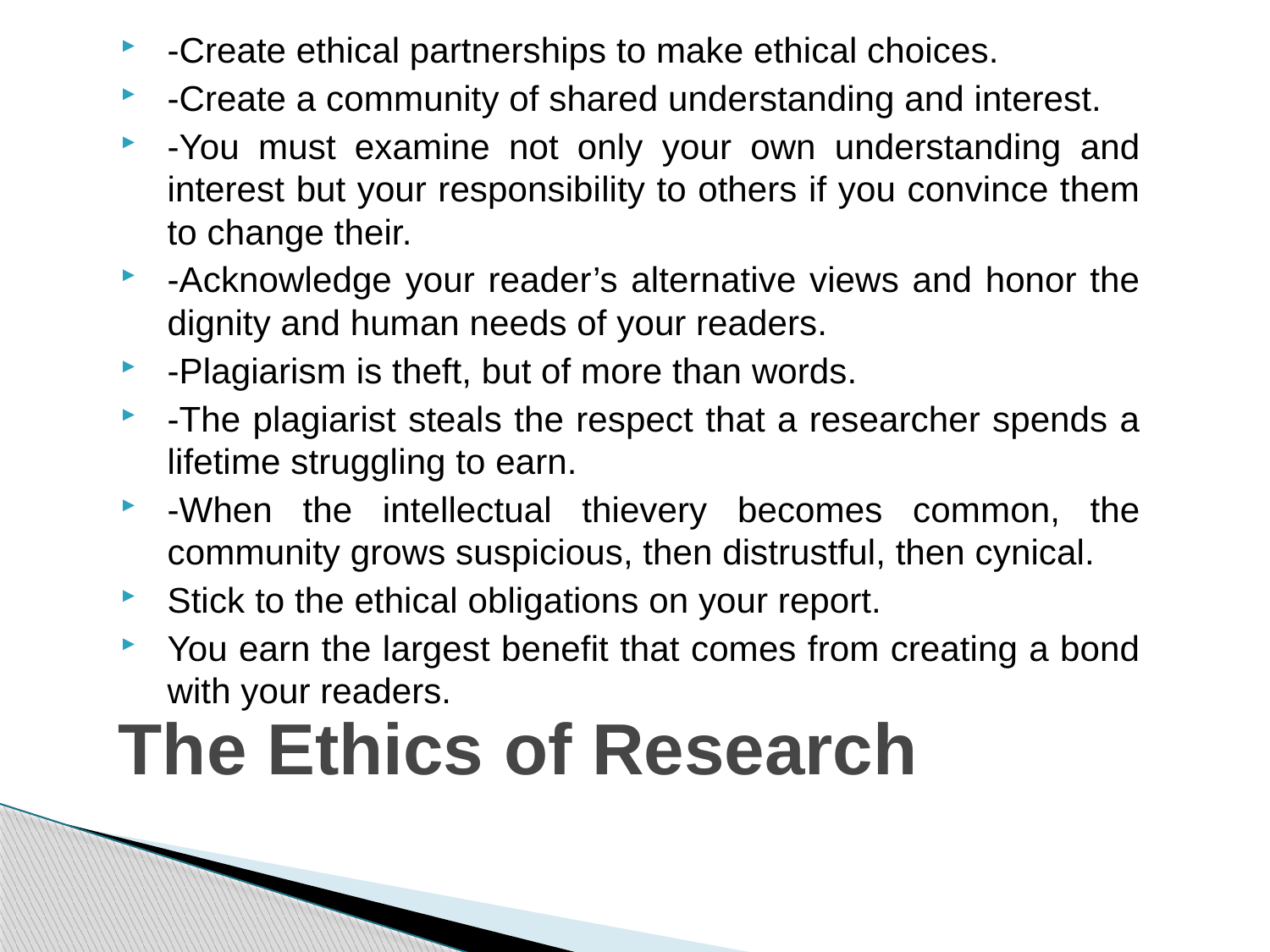

-Create ethical partnerships to make ethical choices.
-Create a community of shared understanding and interest.
-You must examine not only your own understanding and interest but your responsibility to others if you convince them to change their.
-Acknowledge your reader’s alternative views and honor the dignity and human needs of your readers.
-Plagiarism is theft, but of more than words.
-The plagiarist steals the respect that a researcher spends a lifetime struggling to earn.
-When the intellectual thievery becomes common, the community grows suspicious, then distrustful, then cynical.
Stick to the ethical obligations on your report.
You earn the largest benefit that comes from creating a bond with your readers.
# The Ethics of Research